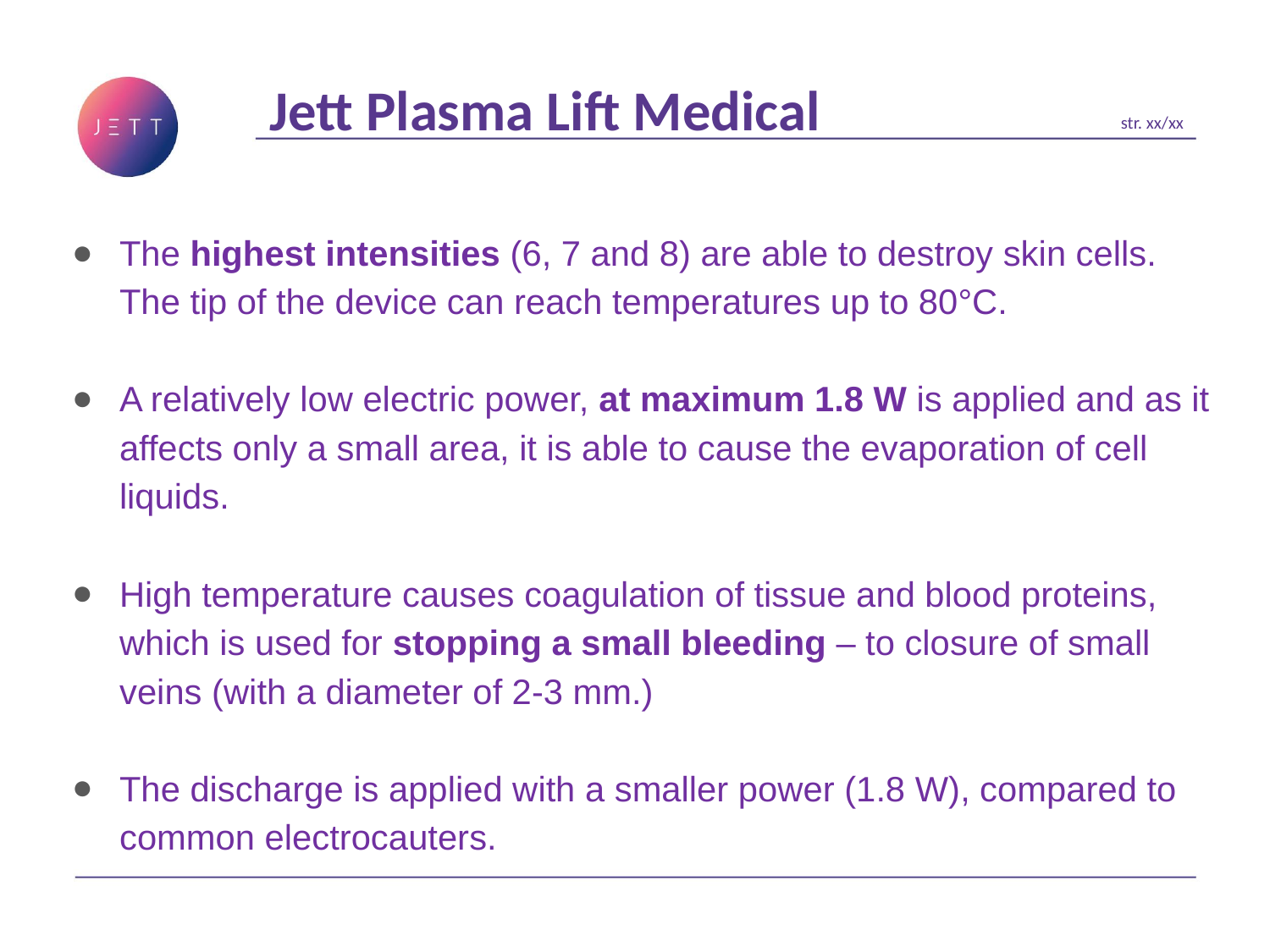

Jett Plasma Lift Medical
str. xx/xx
The highest intensities (6, 7 and 8) are able to destroy skin cells. The tip of the device can reach temperatures up to 80°C.

A relatively low electric power, at maximum 1.8 W is applied and as it affects only a small area, it is able to cause the evaporation of cell liquids.

High temperature causes coagulation of tissue and blood proteins, which is used for stopping a small bleeding – to closure of small veins (with a diameter of 2-3 mm.)

The discharge is applied with a smaller power (1.8 W), compared to common electrocauters.